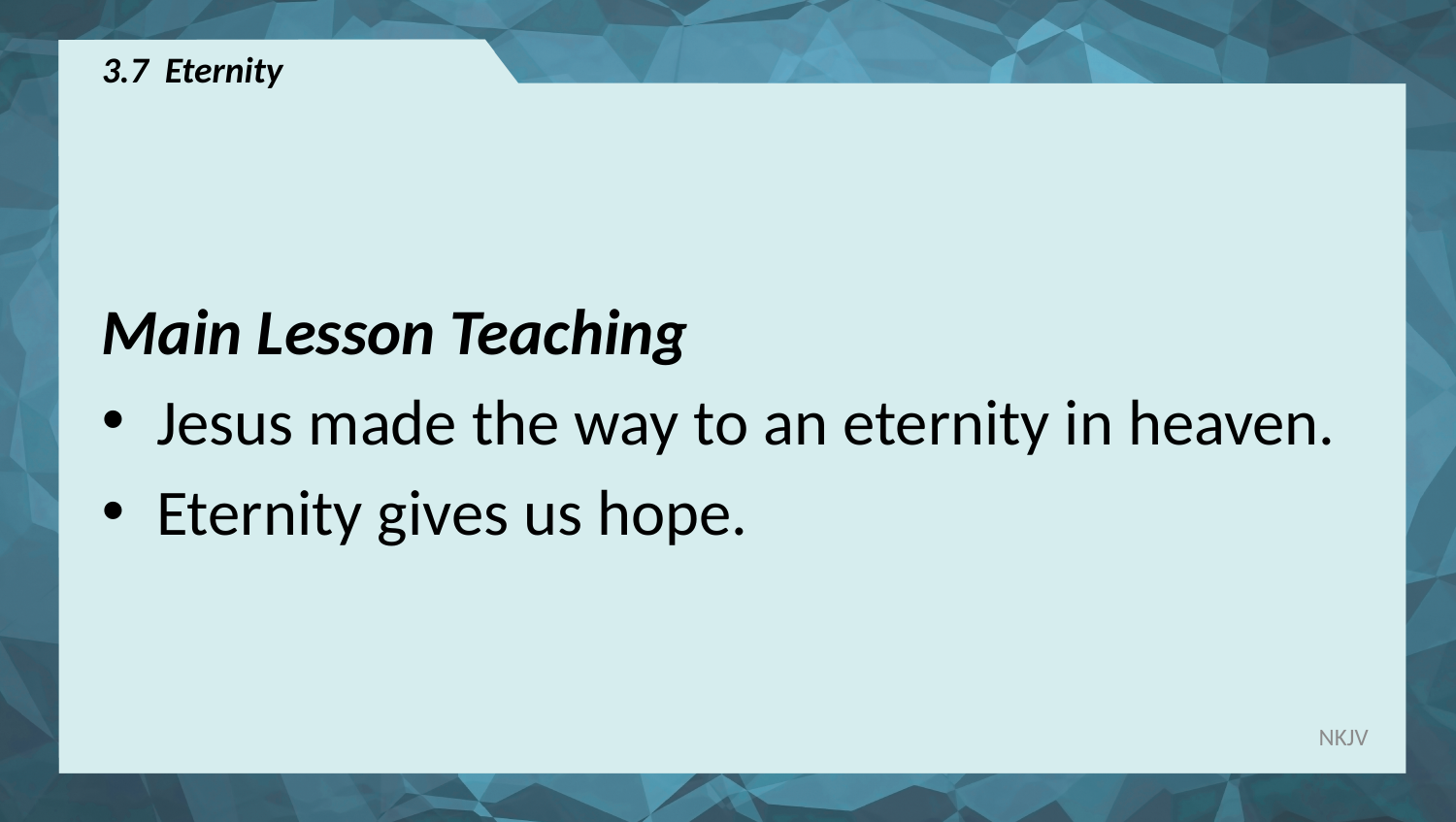

# 3.7  Eternity
Main Lesson Teaching
Jesus made the way to an eternity in heaven.
Eternity gives us hope.
NKJV